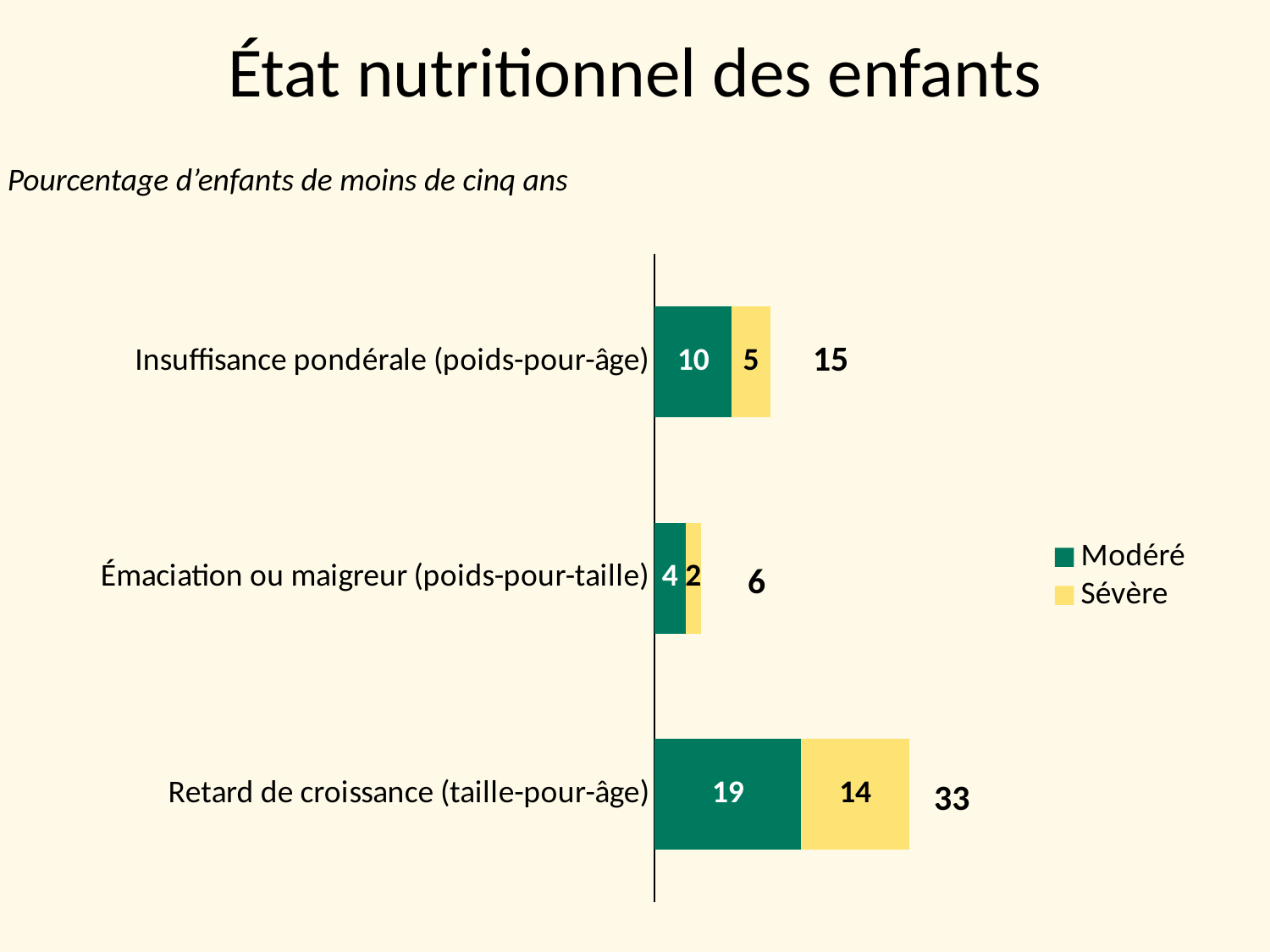

# État nutritionnel des enfants
Pourcentage d’enfants de moins de cinq ans

### Chart

| Category | Modéré | Sévère |
|---|---|---|
| Retard de croissance (taille-pour-âge) | 19.0 | 14.0 |
| Émaciation ou maigreur (poids-pour-taille) | 4.0 | 2.0 |
| Insuffisance pondérale (poids-pour-âge) | 10.0 | 5.0 |
15
6
33